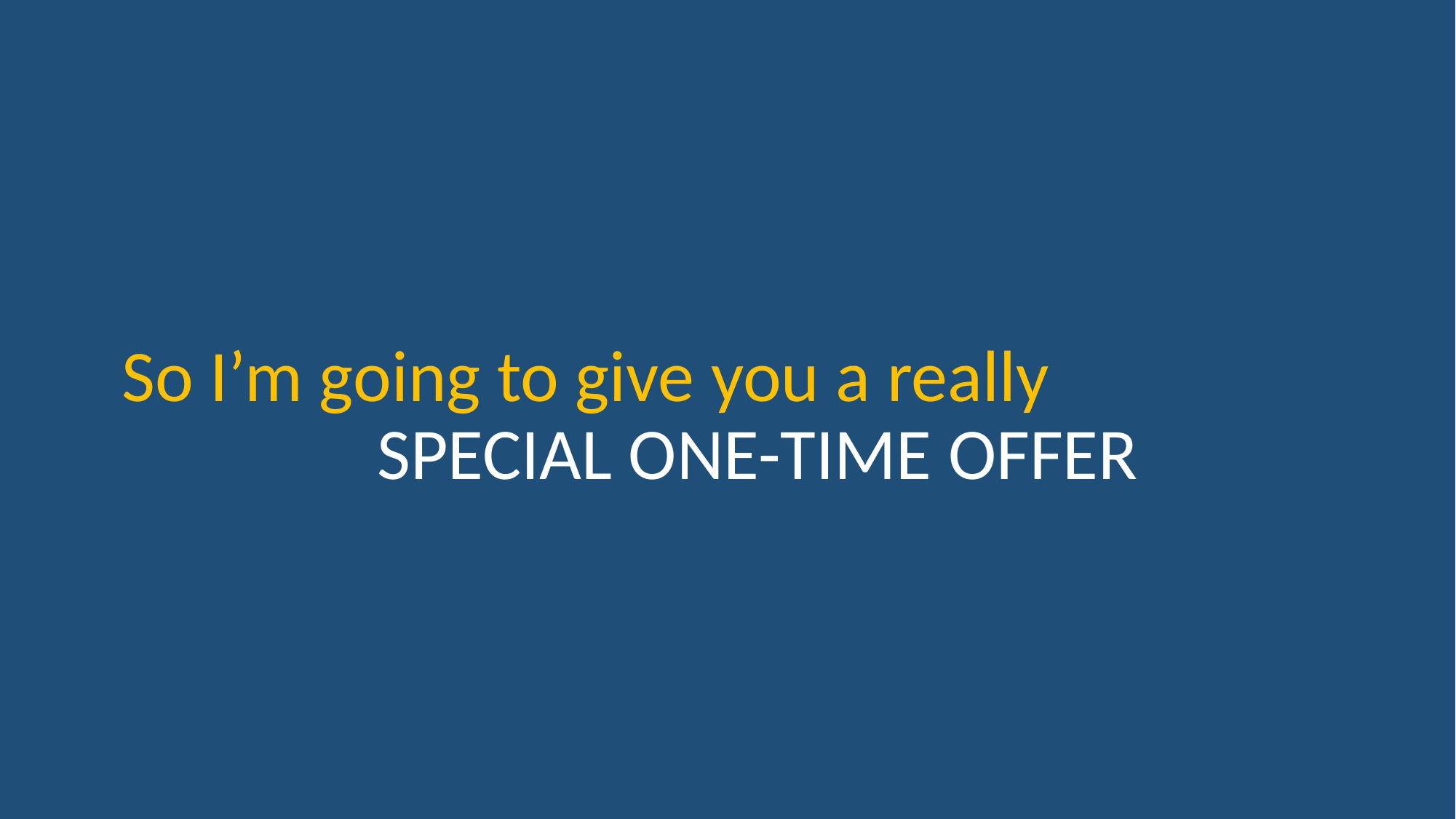

So I’m going to give you a really                      SPECIAL ONE-TIME OFFER